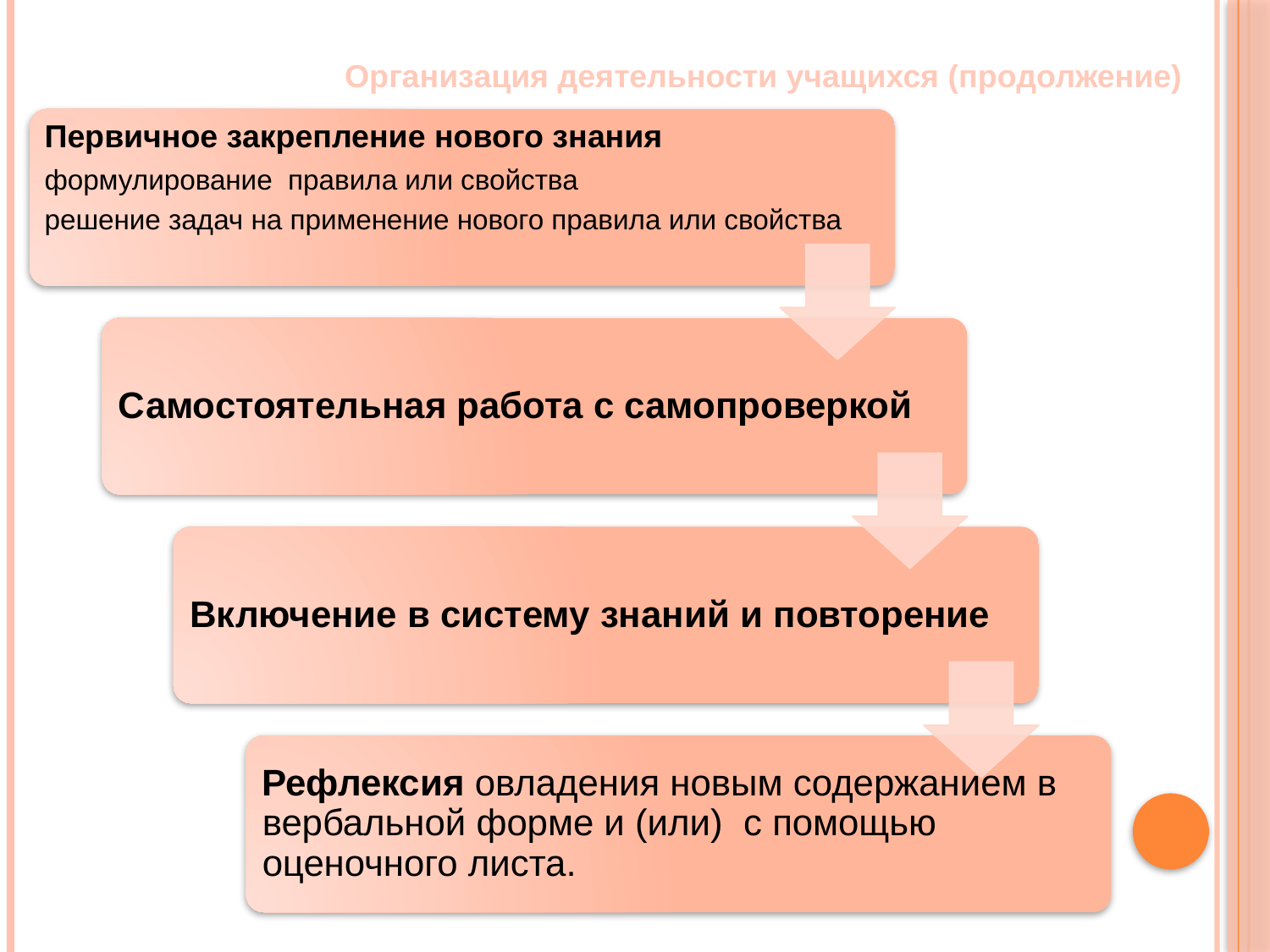

Организация деятельности учащихся (продолжение)
Первичное закрепление нового знания
формулирование  правила или свойства
решение задач на применение нового правила или свойства

Самостоятельная работа с самопроверкой
Включение в систему знаний и повторение
Рефлексия овладения новым содержанием в вербальной форме и (или)  с помощью оценочного листа.